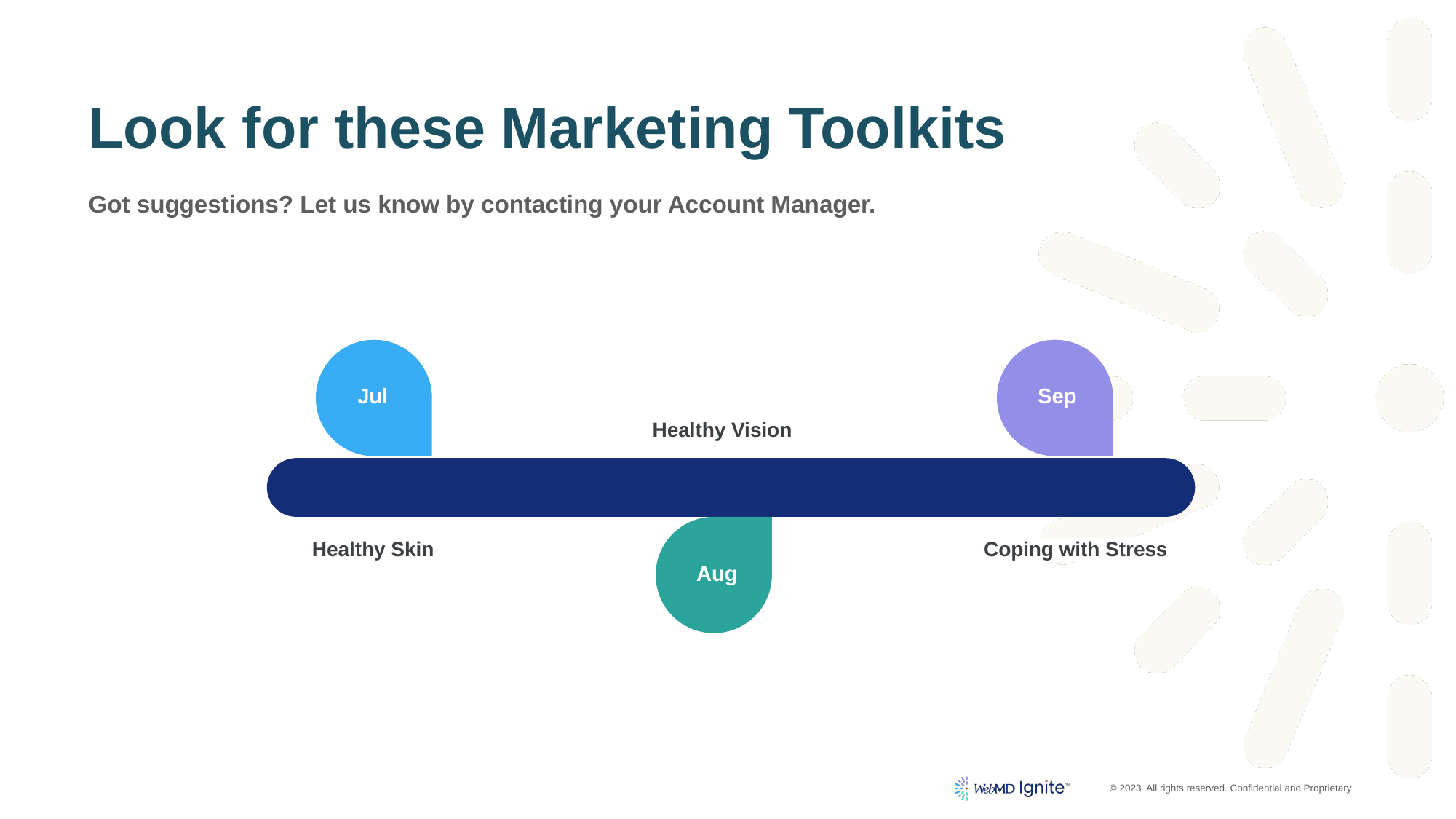

# Look for these Marketing Toolkits
Got suggestions? Let us know by contacting your Account Manager.
Healthy Vision
Jul
Sep
Healthy Skin
Coping with Stress
Aug